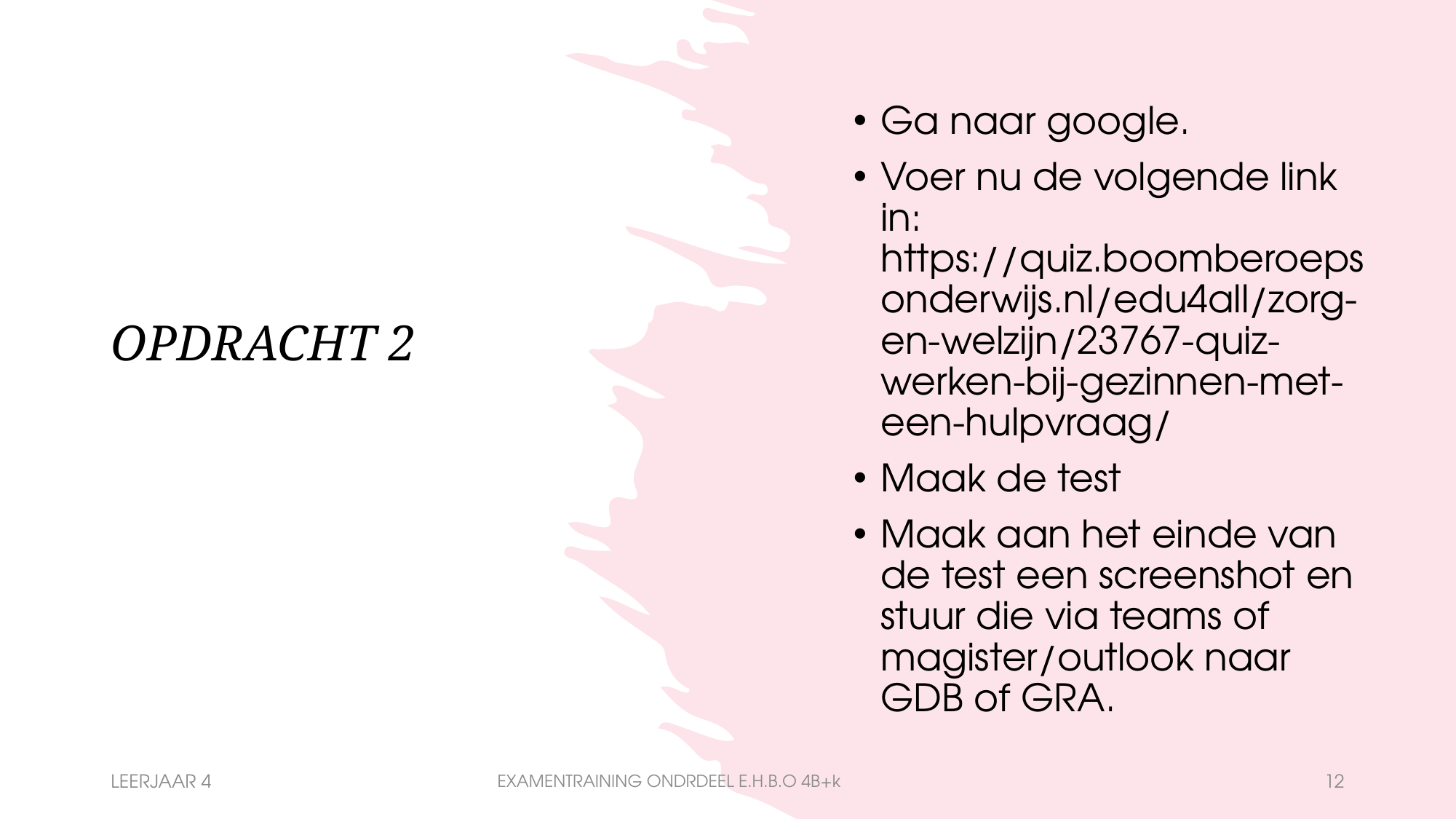

# OPDRACHT 2
Ga naar google.
Voer nu de volgende link in: https://quiz.boomberoepsonderwijs.nl/edu4all/zorg-en-welzijn/23767-quiz-werken-bij-gezinnen-met-een-hulpvraag/
Maak de test
Maak aan het einde van de test een screenshot en stuur die via teams of magister/outlook naar GDB of GRA.

LEERJAAR 4
 EXAMENTRAINING ONDRDEEL E.H.B.O 4B+k
12